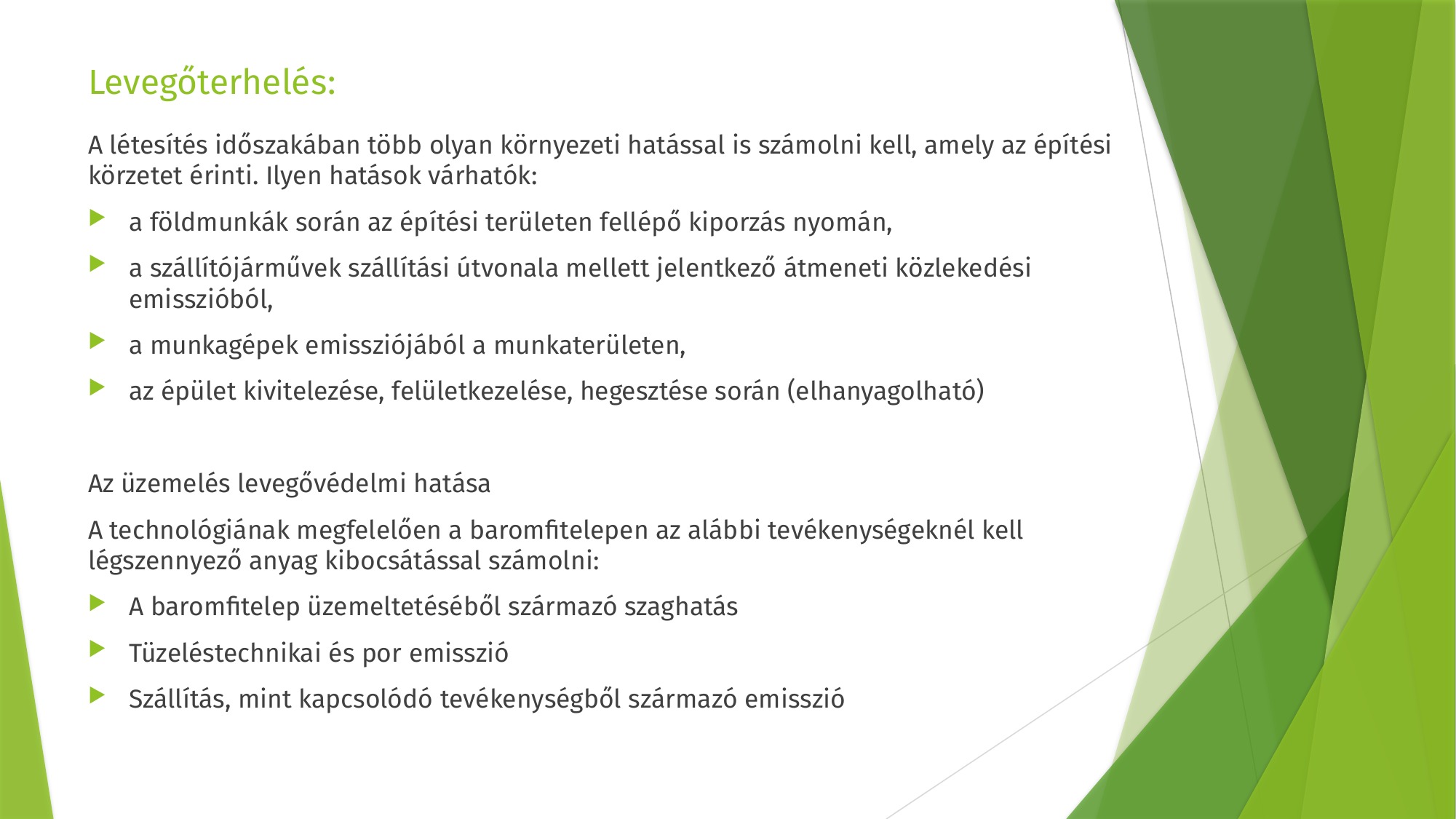

# Levegőterhelés:
A létesítés időszakában több olyan környezeti hatással is számolni kell, amely az építési körzetet érinti. Ilyen hatások várhatók:
a földmunkák során az építési területen fellépő kiporzás nyomán,
a szállítójárművek szállítási útvonala mellett jelentkező átmeneti közlekedési emisszióból,
a munkagépek emissziójából a munkaterületen,
az épület kivitelezése, felületkezelése, hegesztése során (elhanyagolható)

Az üzemelés levegővédelmi hatása
A technológiának megfelelően a baromfitelepen az alábbi tevékenységeknél kell légszennyező anyag kibocsátással számolni:
A baromfitelep üzemeltetéséből származó szaghatás
Tüzeléstechnikai és por emisszió
Szállítás, mint kapcsolódó tevékenységből származó emisszió